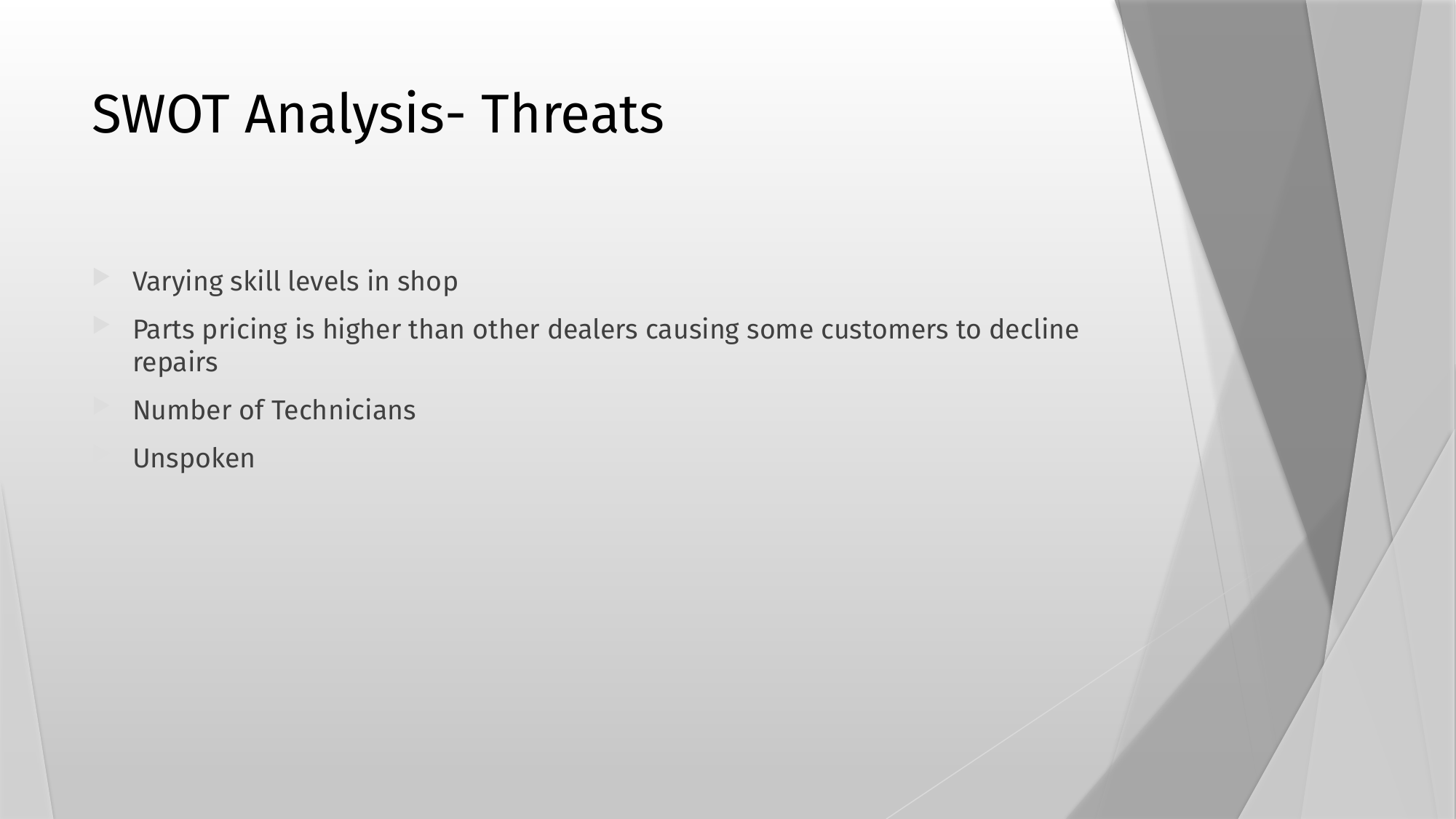

# SWOT Analysis- Threats
Varying skill levels in shop
Parts pricing is higher than other dealers causing some customers to decline repairs
Number of Technicians
Unspoken